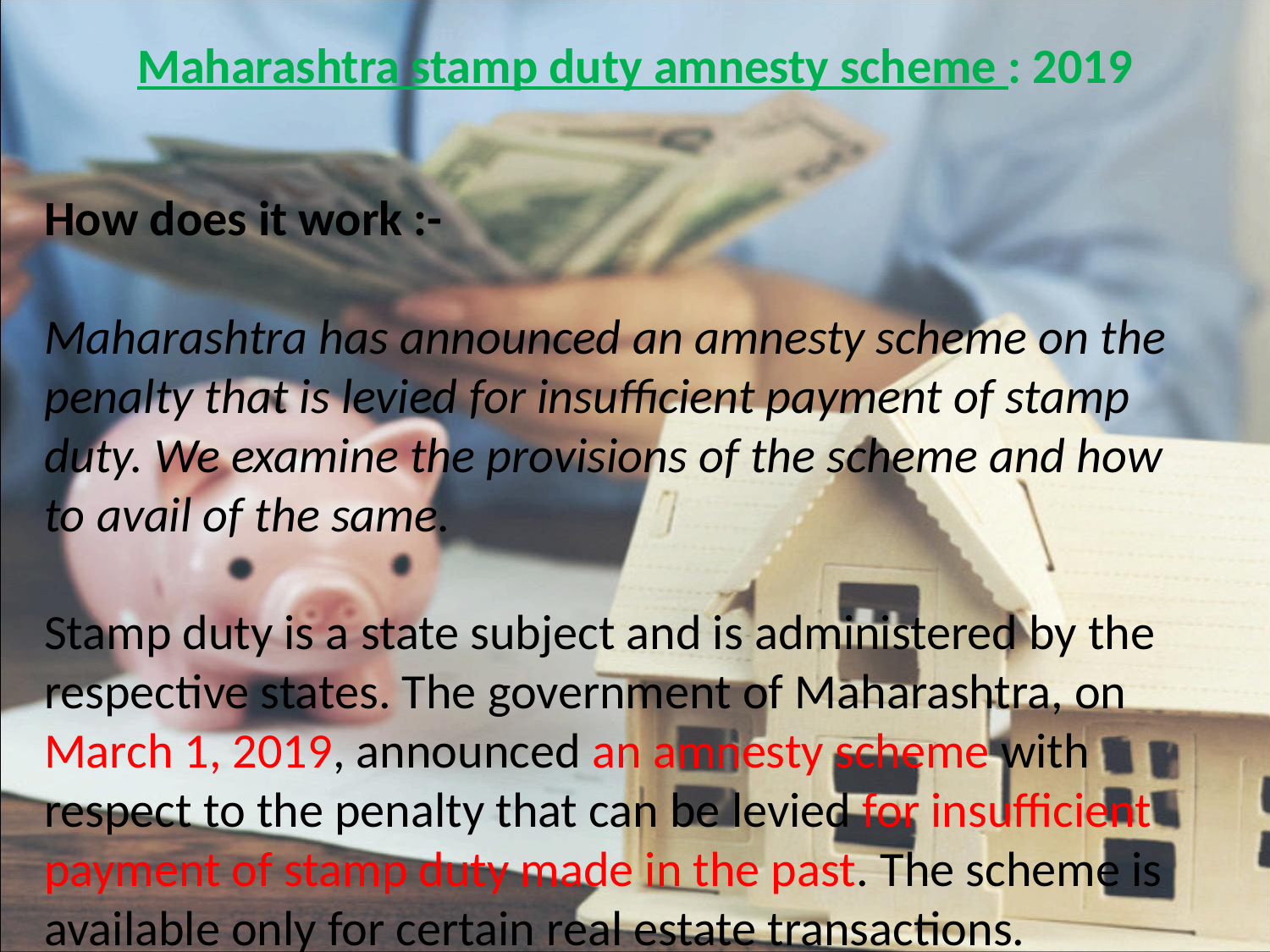

# Maharashtra stamp duty amnesty scheme : 2019
How does it work :-

Maharashtra has announced an amnesty scheme on the penalty that is levied for insufficient payment of stamp duty. We examine the provisions of the scheme and how to avail of the same.

Stamp duty is a state subject and is administered by the respective states. The government of Maharashtra, on March 1, 2019, announced an amnesty scheme with respect to the penalty that can be levied for insufficient payment of stamp duty made in the past. The scheme is available only for certain real estate transactions.